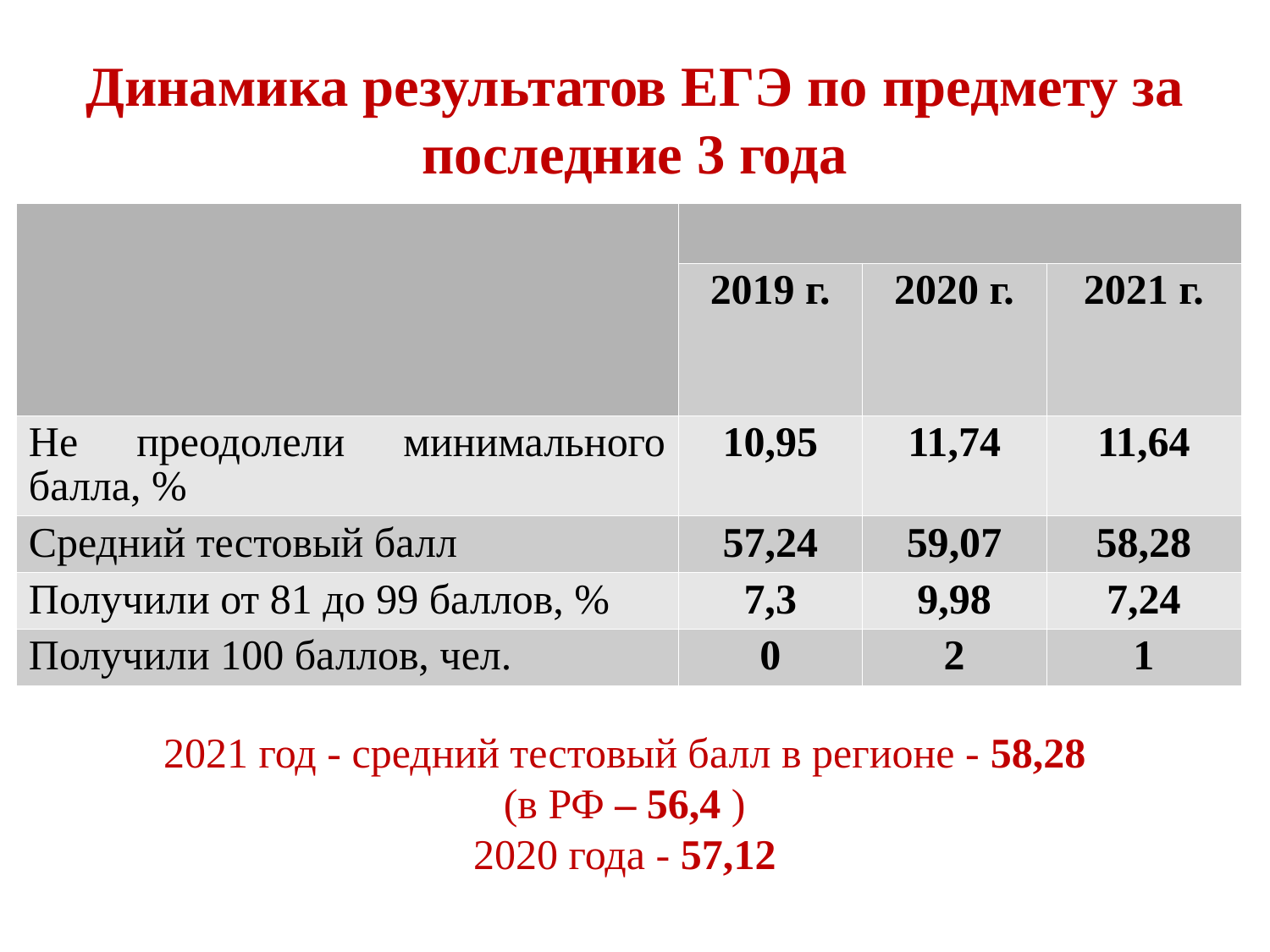

Динамика результатов ЕГЭ по предмету за последние 3 года
|  |  |  |  |
| --- | --- | --- | --- |
|  | 2019 г. | 2020 г. | 2021 г. |
| Не преодолели минимального балла, % | 10,95 | 11,74 | 11,64 |
| Средний тестовый балл | 57,24 | 59,07 | 58,28 |
| Получили от 81 до 99 баллов, % | 7,3 | 9,98 | 7,24 |
| Получили 100 баллов, чел. | 0 | 2 | 1 |

2021 год - средний тестовый балл в регионе - 58,28
(в РФ – 56,4 )
2020 года - 57,12